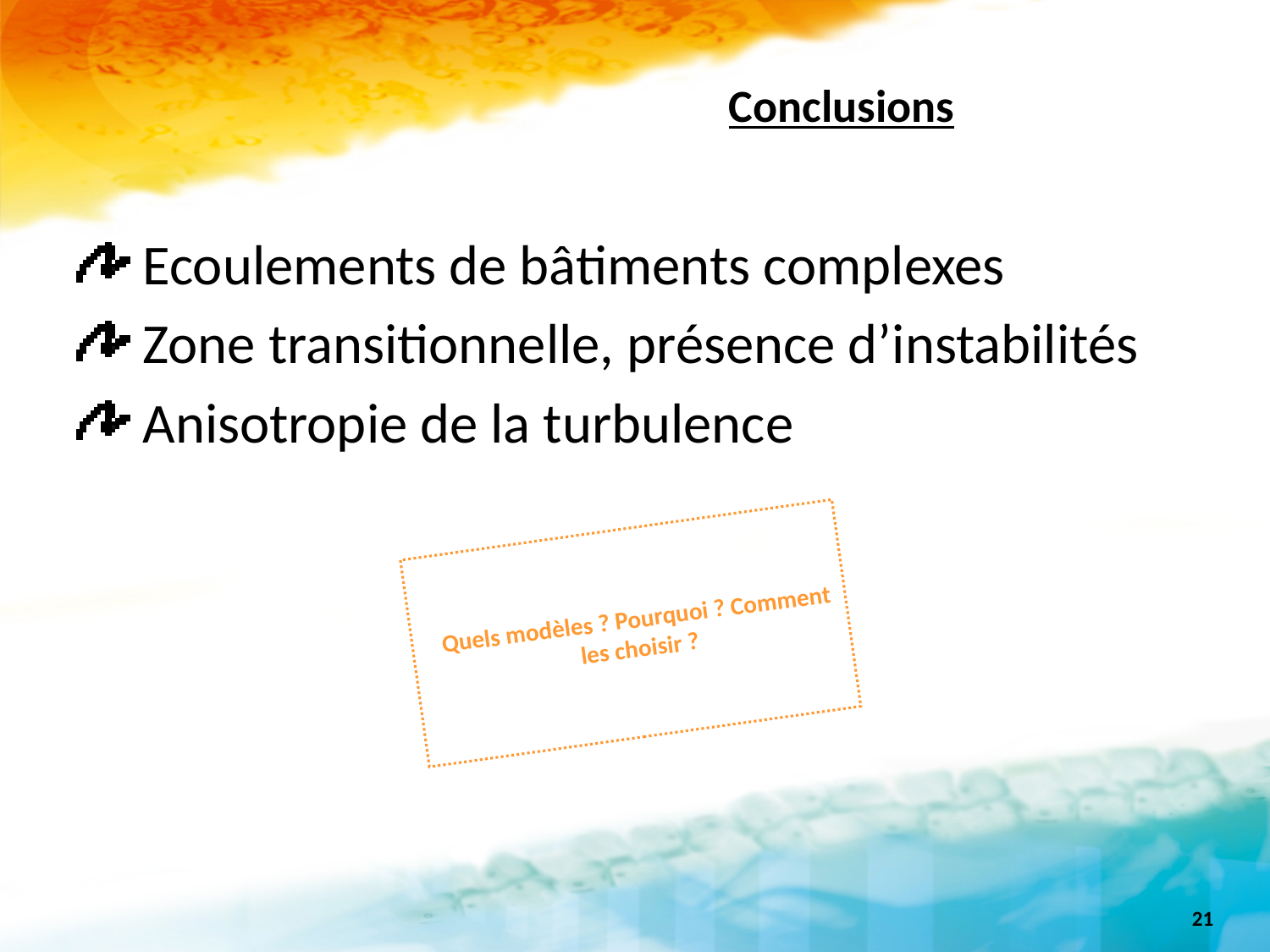

Conclusions
 Ecoulements de bâtiments complexes
 Zone transitionnelle, présence d’instabilités
 Anisotropie de la turbulence

Quels modèles ? Pourquoi ? Comment les choisir ?
21